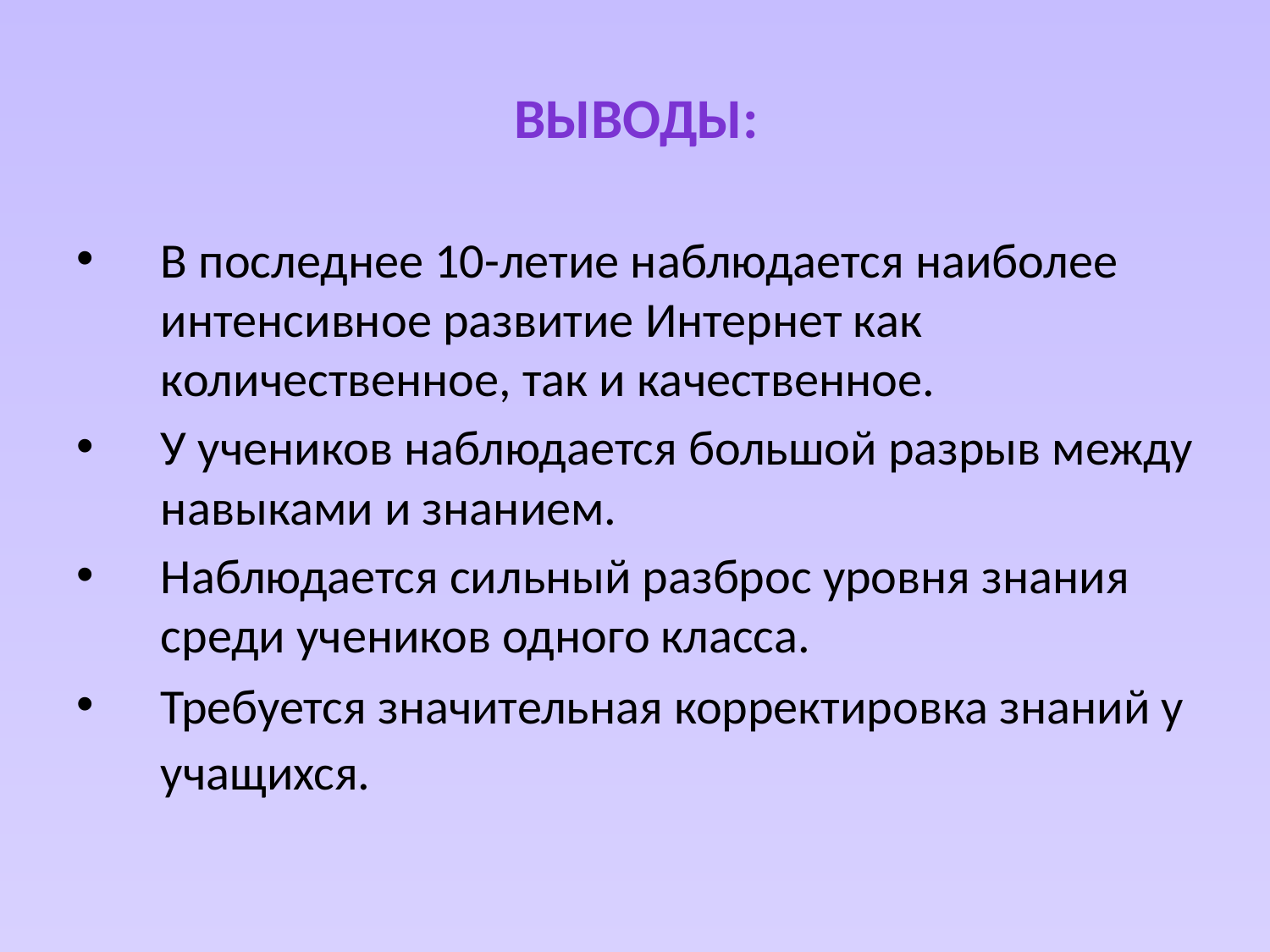

# Выводы:
В последнее 10-летие наблюдается наиболее интенсивное развитие Интернет как количественное, так и качественное.
У учеников наблюдается большой разрыв между навыками и знанием.
Наблюдается сильный разброс уровня знания  среди учеников одного класса.
Требуется значительная корректировка знаний у учащихся.